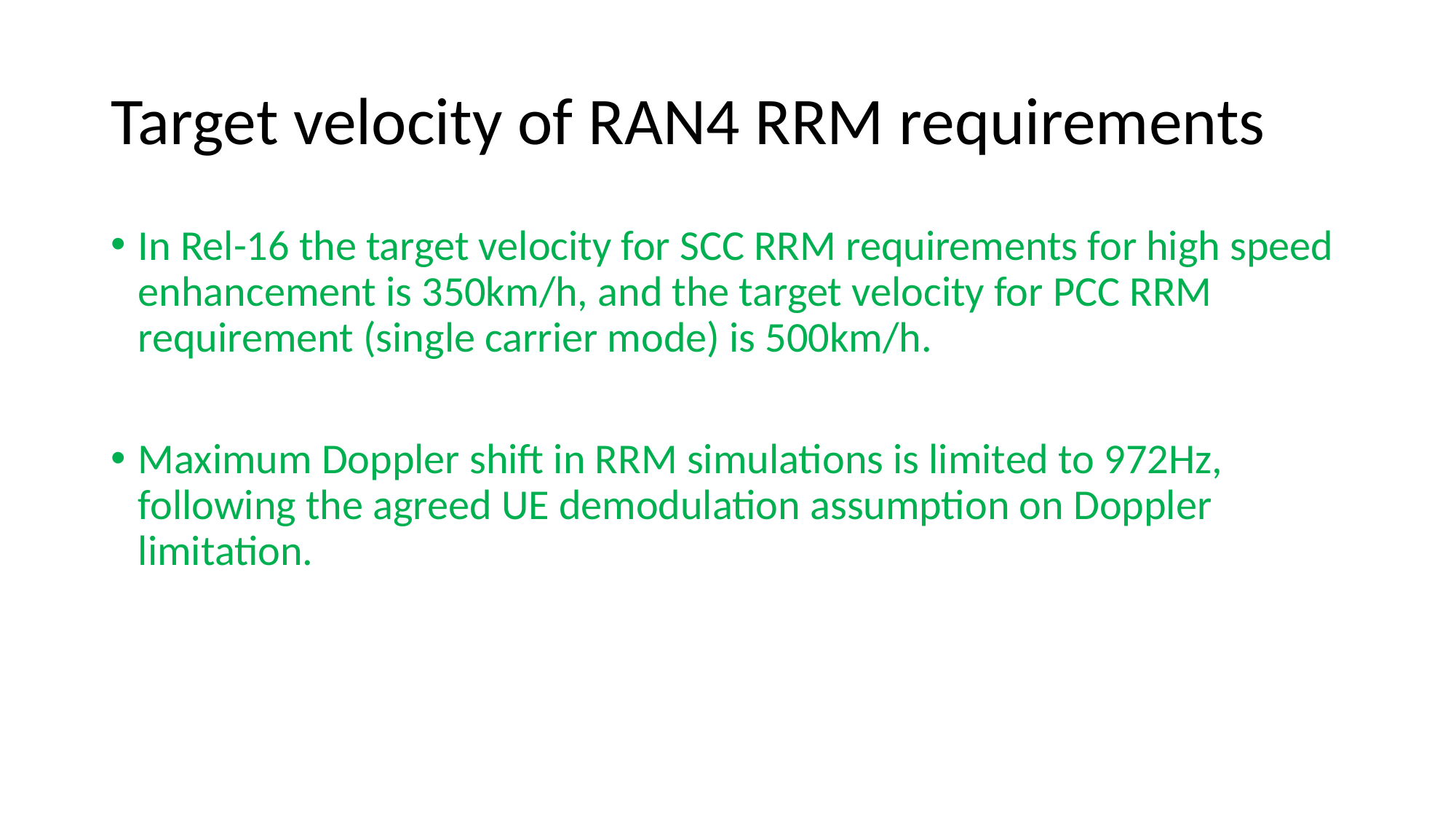

# Target velocity of RAN4 RRM requirements
In Rel-16 the target velocity for SCC RRM requirements for high speed enhancement is 350km/h, and the target velocity for PCC RRM requirement (single carrier mode) is 500km/h.

Maximum Doppler shift in RRM simulations is limited to 972Hz, following the agreed UE demodulation assumption on Doppler limitation.